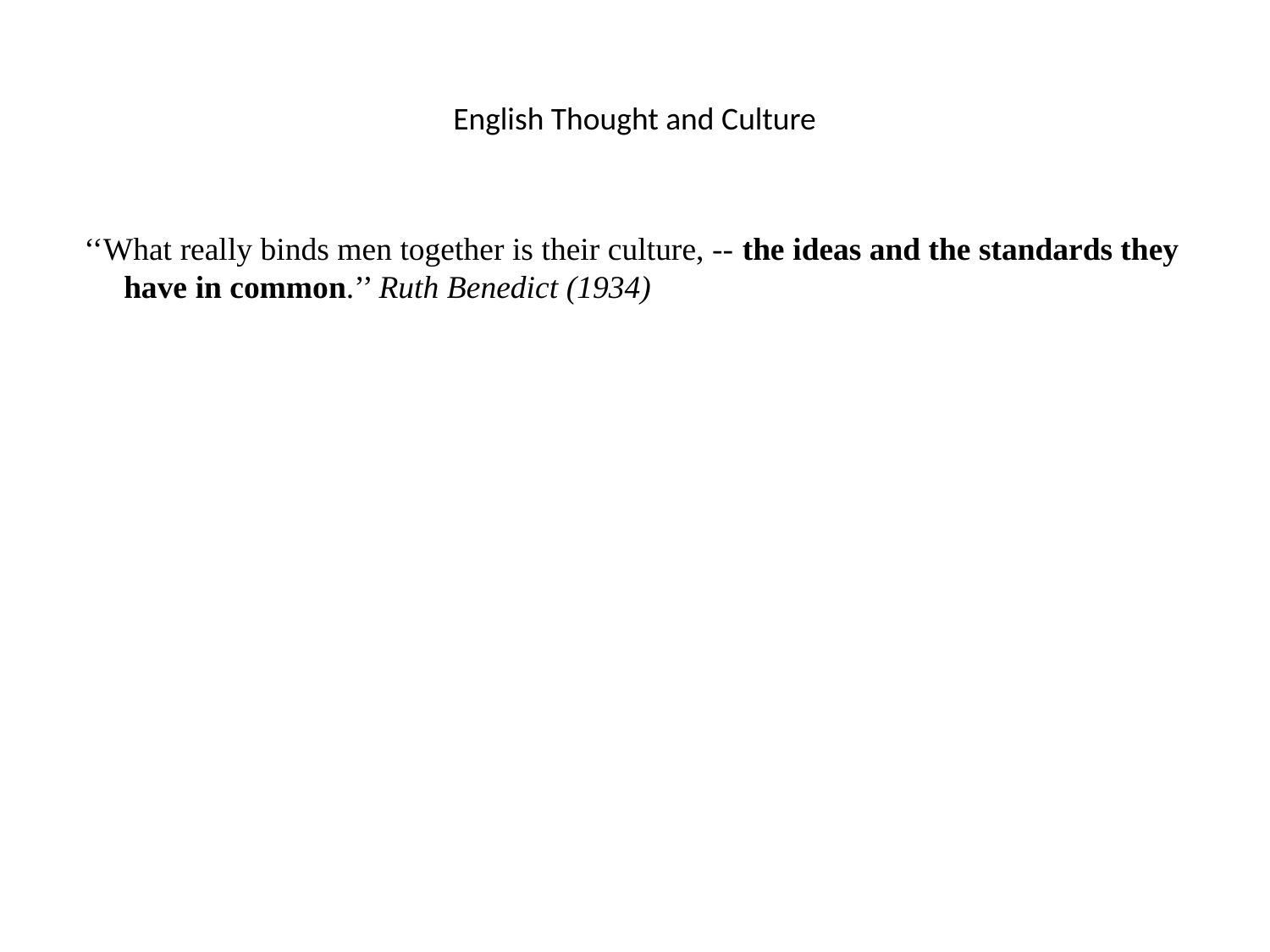

# English Thought and Culture
 ‘‘What really binds men together is their culture, -- the ideas and the standards they have in common.’’ Ruth Benedict (1934)